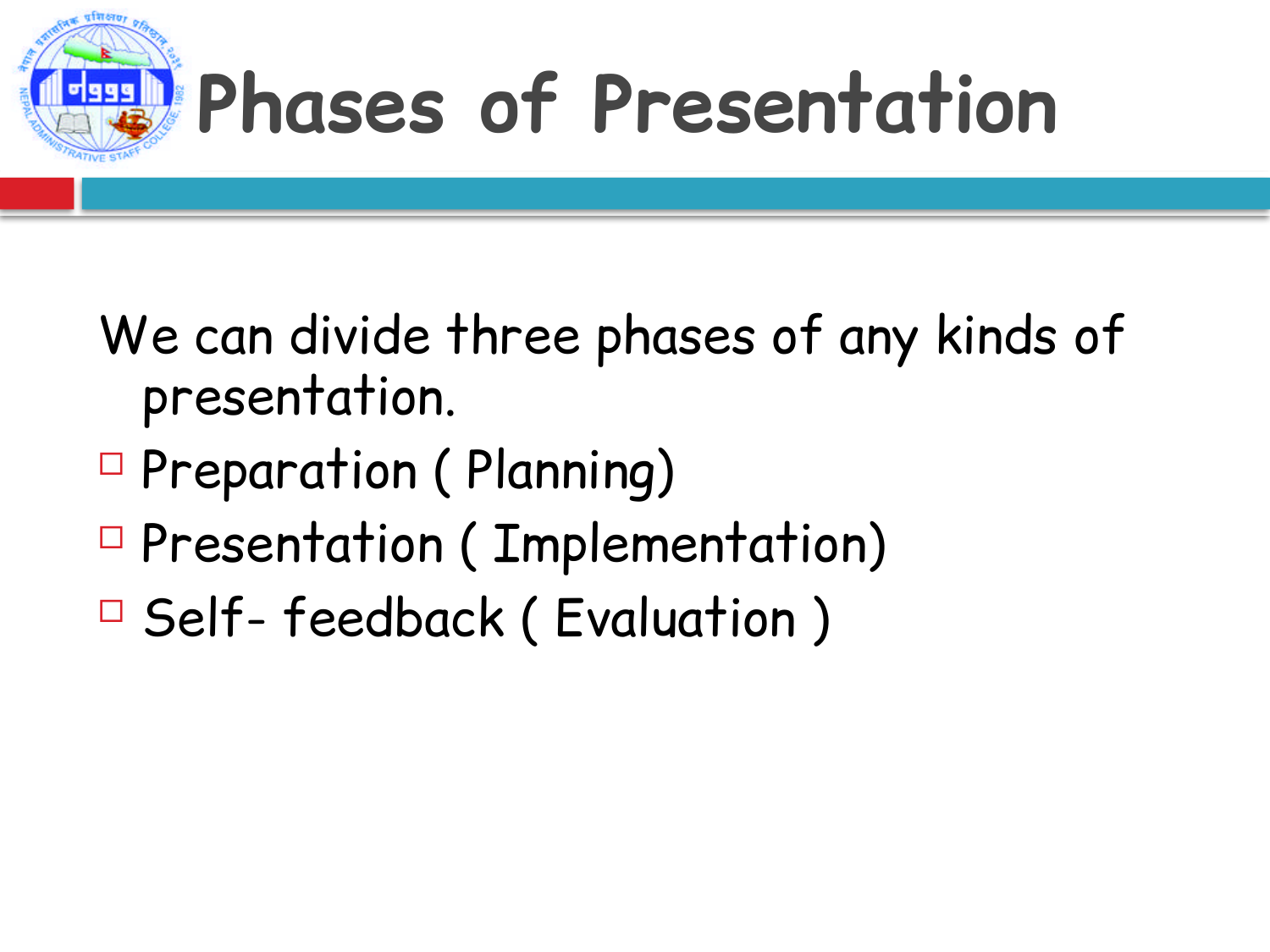

# Phases of Presentation

We can divide three phases of any kinds of presentation.
Preparation ( Planning)
Presentation ( Implementation)
Self- feedback ( Evaluation )